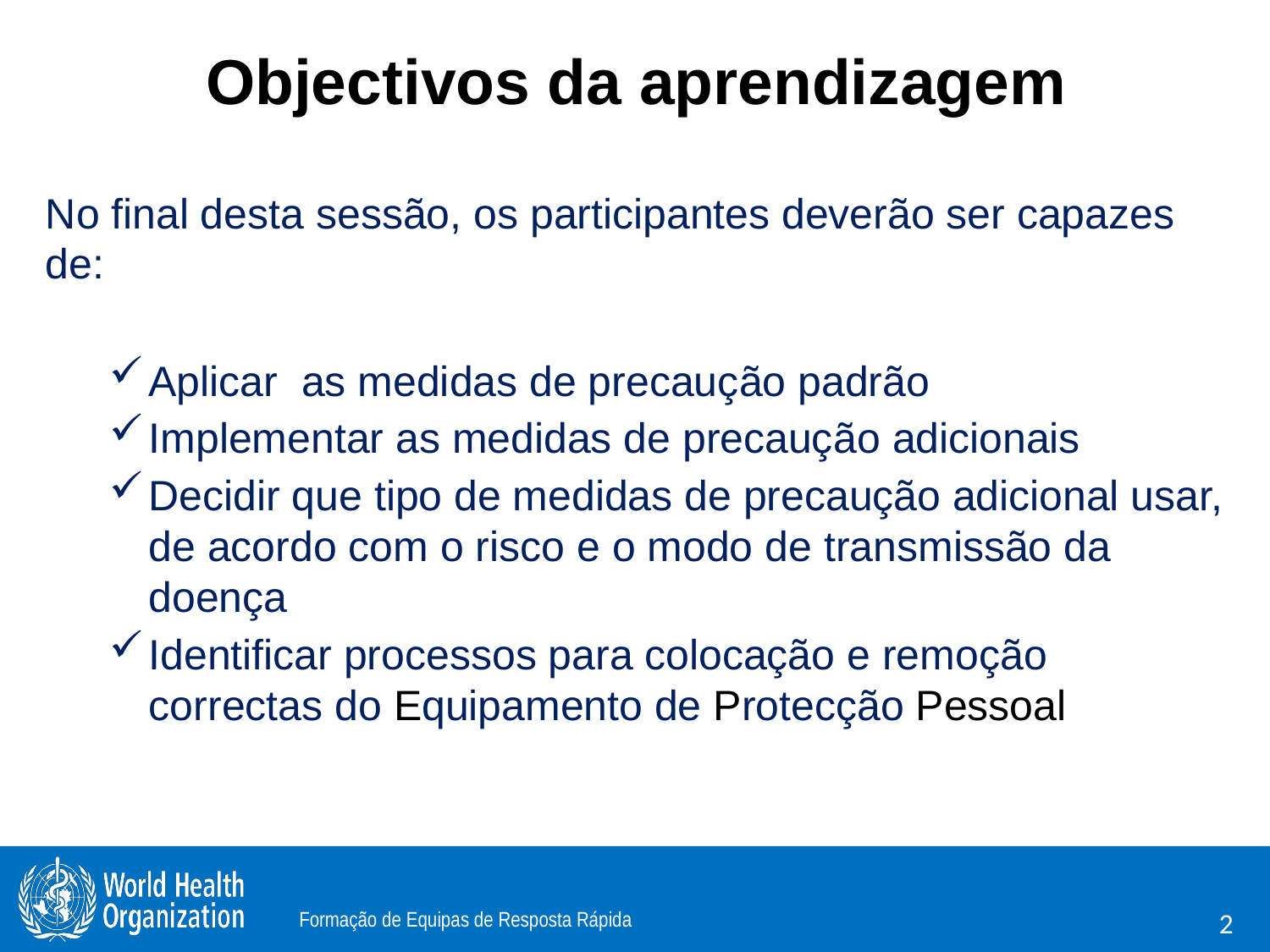

# Objectivos da aprendizagem
No final desta sessão, os participantes deverão ser capazes de:

Aplicar  as medidas de precaução padrão
Implementar as medidas de precaução adicionais
Decidir que tipo de medidas de precaução adicional usar, de acordo com o risco e o modo de transmissão da doença
Identificar processos para colocação e remoção correctas do Equipamento de Protecção Pessoal